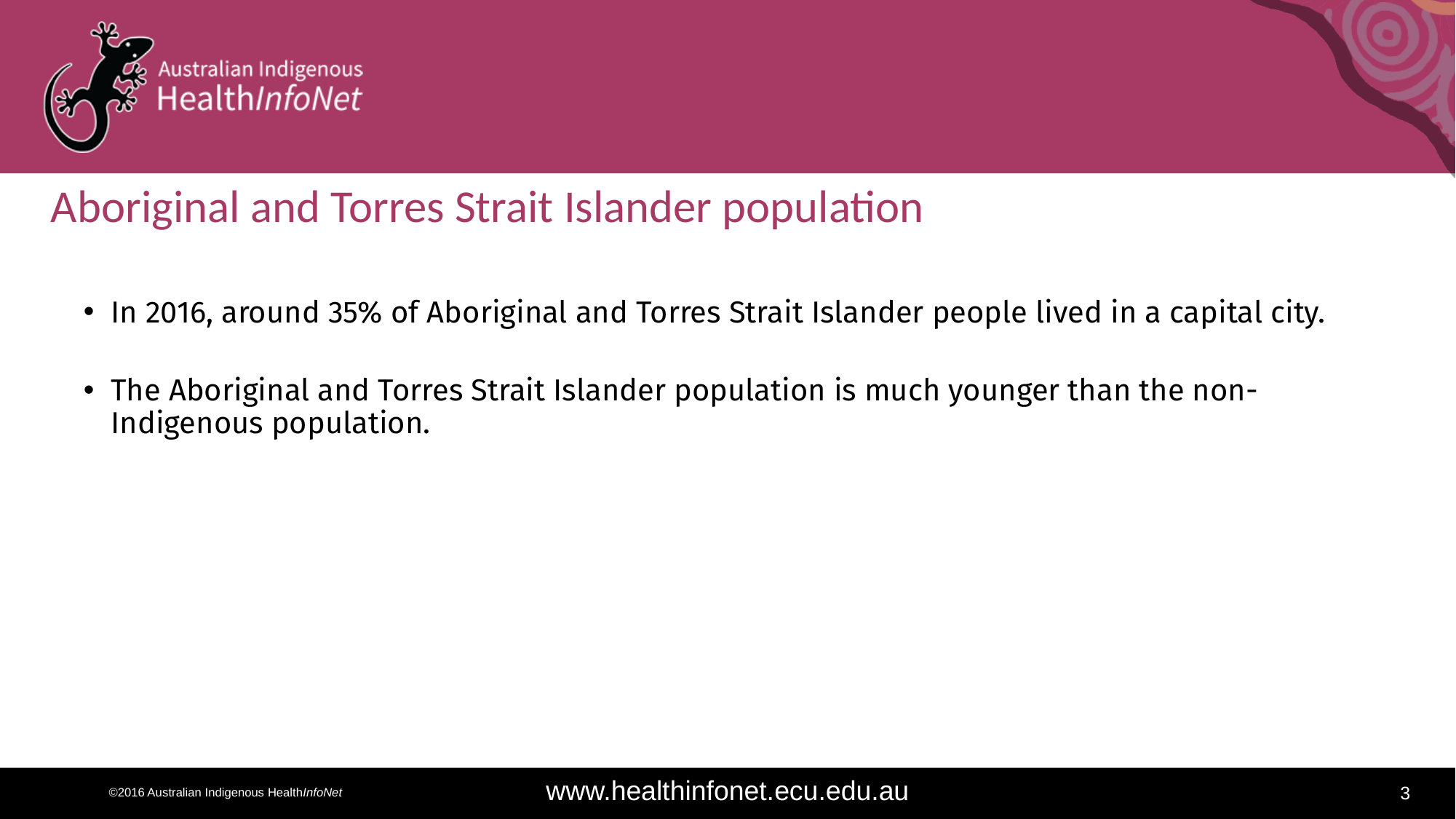

# Aboriginal and Torres Strait Islander population
In 2016, around 35% of Aboriginal and Torres Strait Islander people lived in a capital city.
The Aboriginal and Torres Strait Islander population is much younger than the non-Indigenous population.